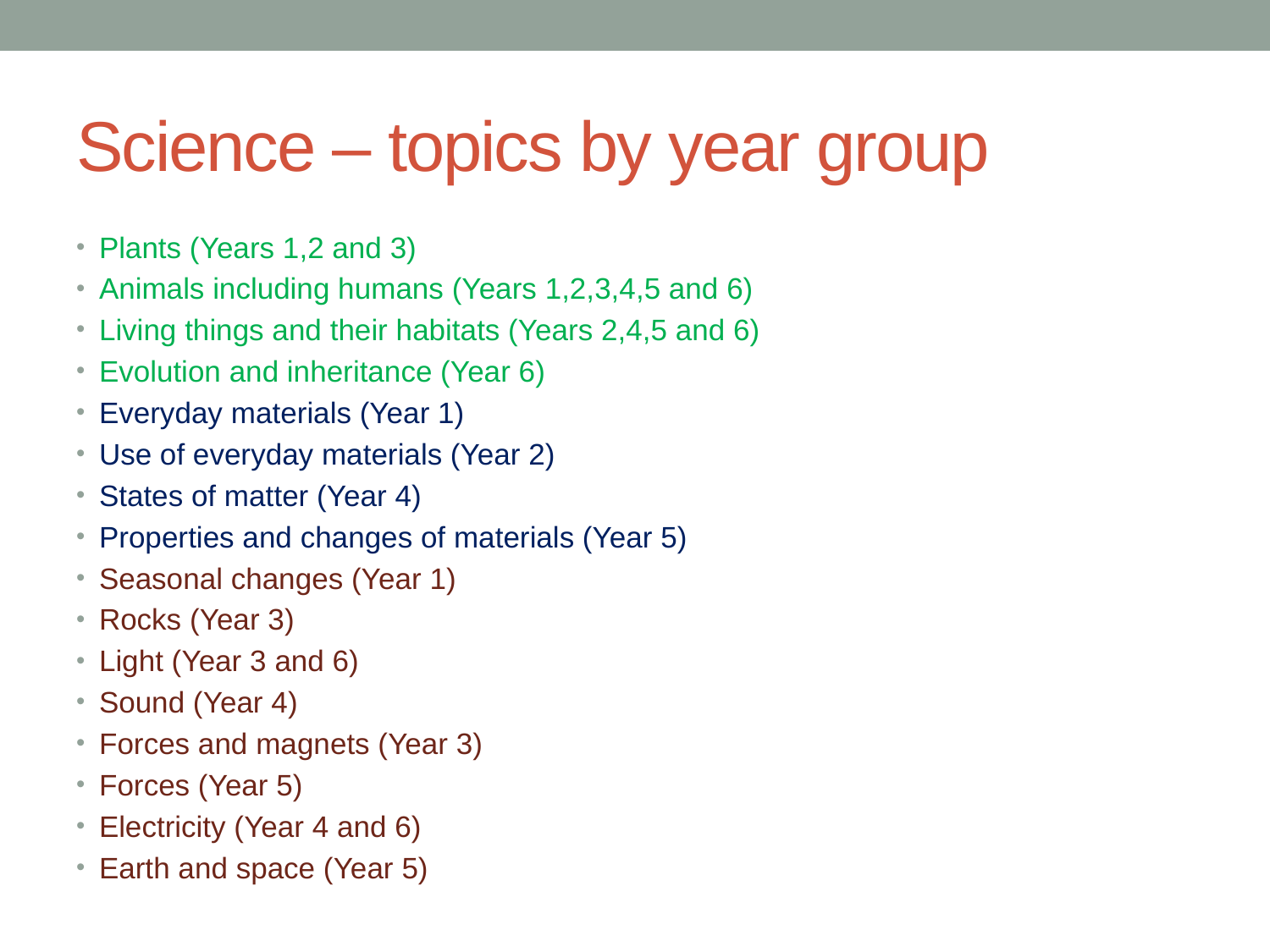

# Science – topics by year group
Plants (Years 1,2 and 3)
Animals including humans (Years 1,2,3,4,5 and 6)
Living things and their habitats (Years 2,4,5 and 6)
Evolution and inheritance (Year 6)
Everyday materials (Year 1)
Use of everyday materials (Year 2)
States of matter (Year 4)
Properties and changes of materials (Year 5)
Seasonal changes (Year 1)
Rocks (Year 3)
Light (Year 3 and 6)
Sound (Year 4)
Forces and magnets (Year 3)
Forces (Year 5)
Electricity (Year 4 and 6)
Earth and space (Year 5)